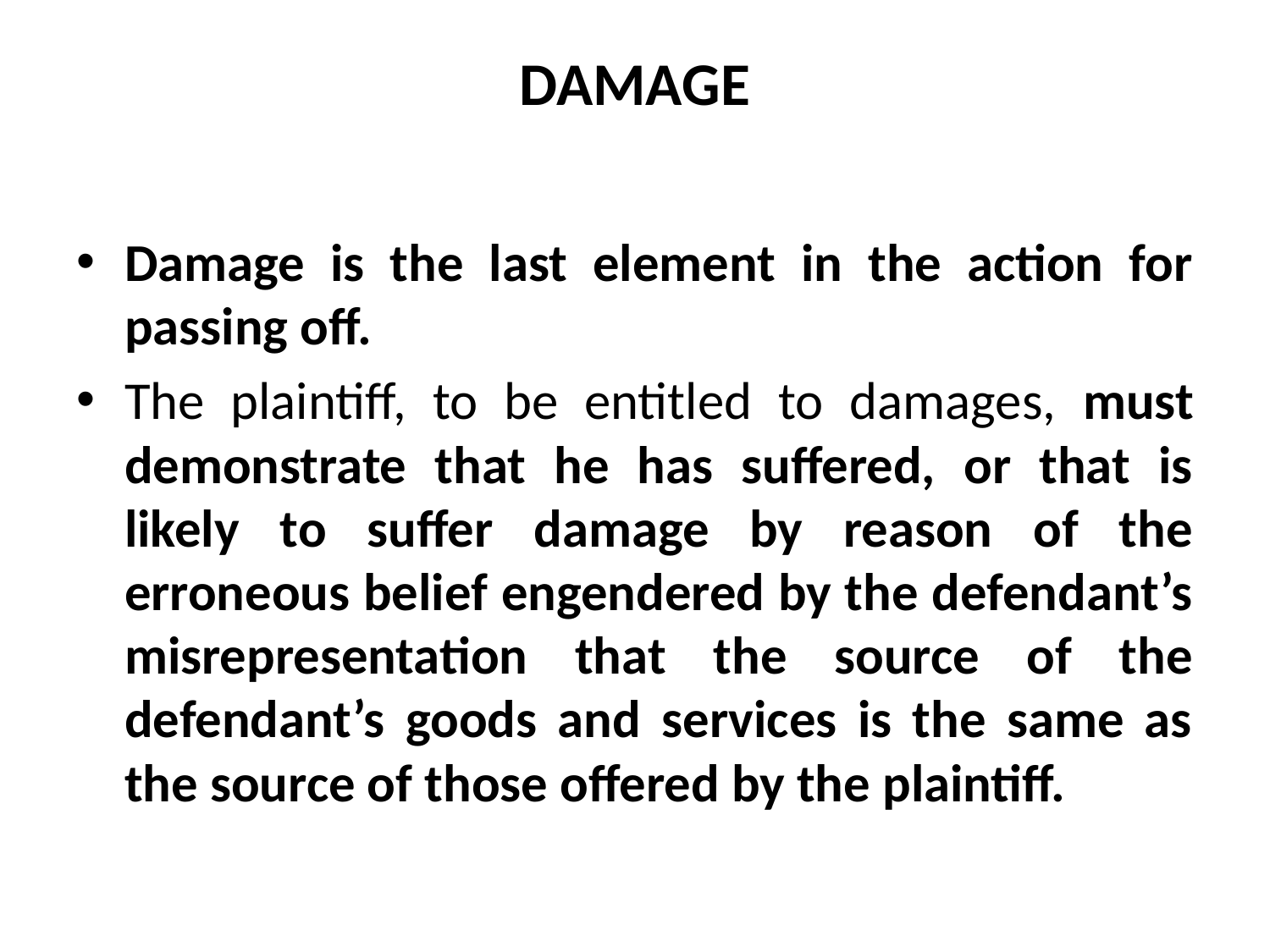

# DAMAGE
Damage is the last element in the action for passing off.
The plaintiff, to be entitled to damages, must demonstrate that he has suffered, or that is likely to suffer damage by reason of the erroneous belief engendered by the defendant’s misrepresentation that the source of the defendant’s goods and services is the same as the source of those offered by the plaintiff.